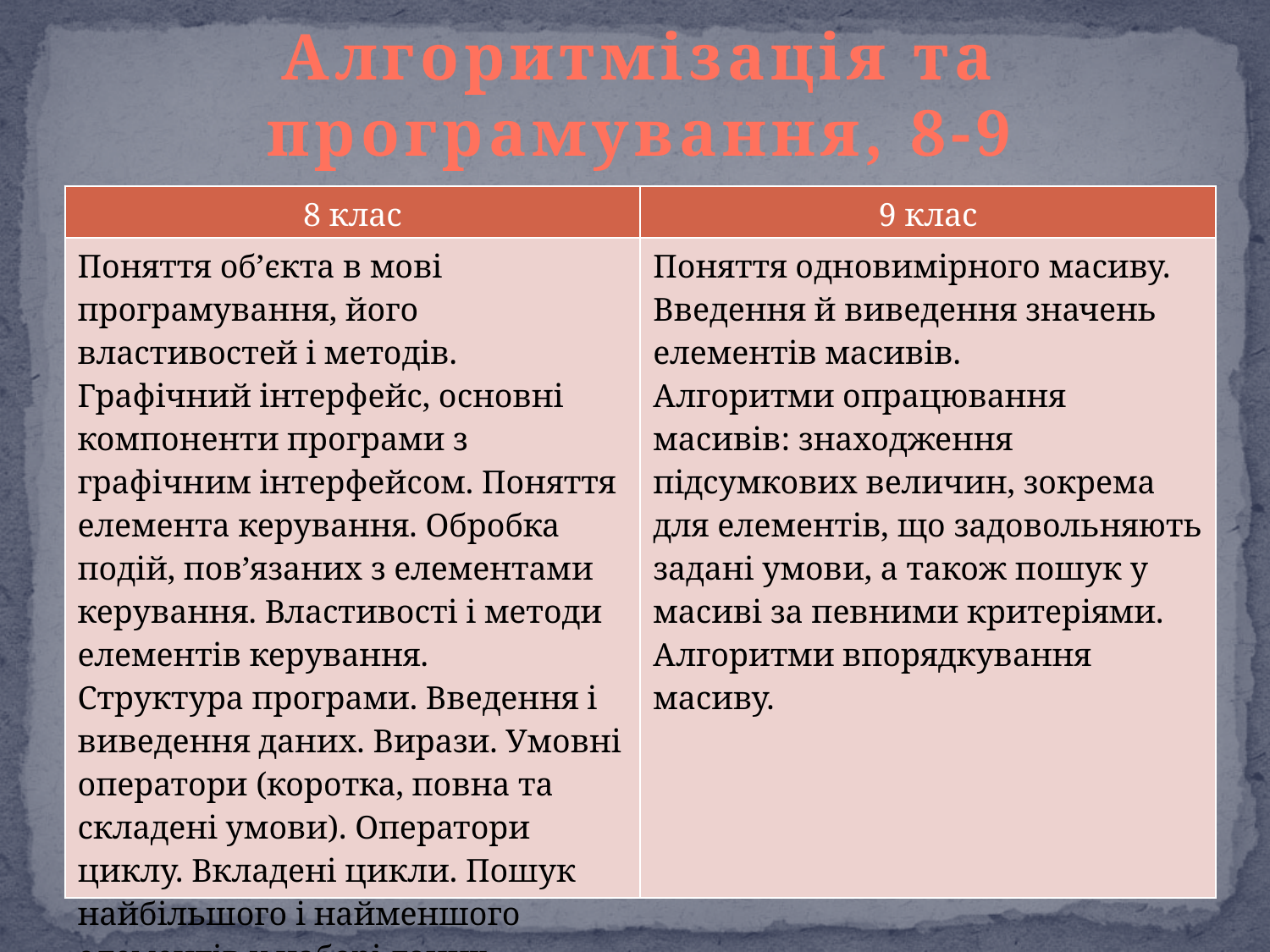

Алгоритмізація та програмування, 8-9
| 8 клас | 9 клас |
| --- | --- |
| Поняття об’єкта в мові програмування, його властивостей і методів. Графічний інтерфейс, основні компоненти програми з графічним інтерфейсом. Поняття елемента керування. Обробка подій, пов’язаних з елементами керування. Властивості і методи елементів керування. Структура програми. Введення і виведення даних. Вирази. Умовні оператори (коротка, повна та складені умови). Оператори циклу. Вкладені цикли. Пошук найбільшого і найменшого елементів у наборі даних. | Поняття одновимірного масиву. Введення й виведення значень елементів масивів. Алгоритми опрацювання масивів: знаходження підсумкових величин, зокрема для елементів, що задовольняють задані умови, а також пошук у масиві за певними критеріями. Алгоритми впорядкування масиву. |